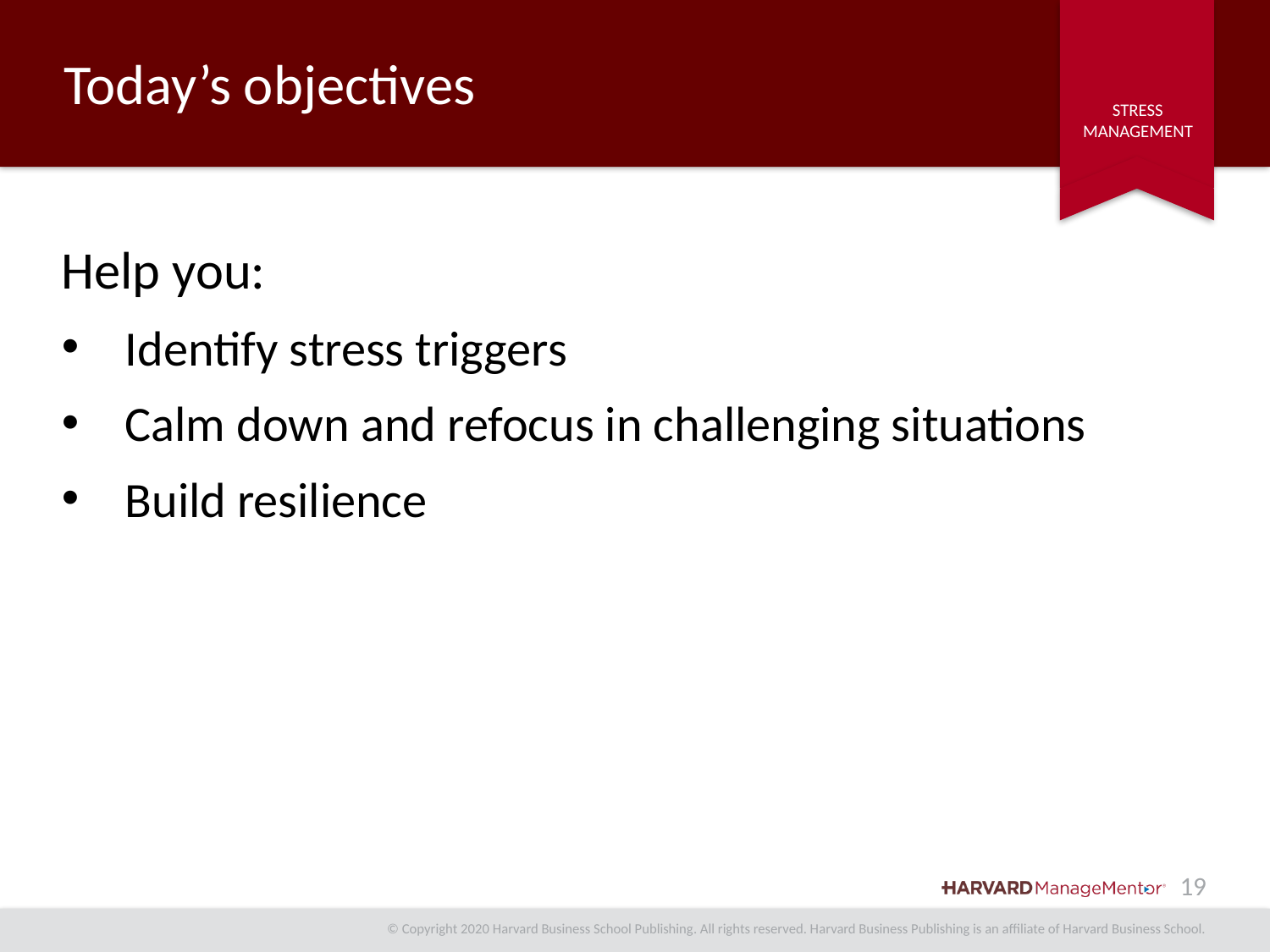

# Today’s objectives
Help you:
Identify stress triggers
Calm down and refocus in challenging situations
Build resilience